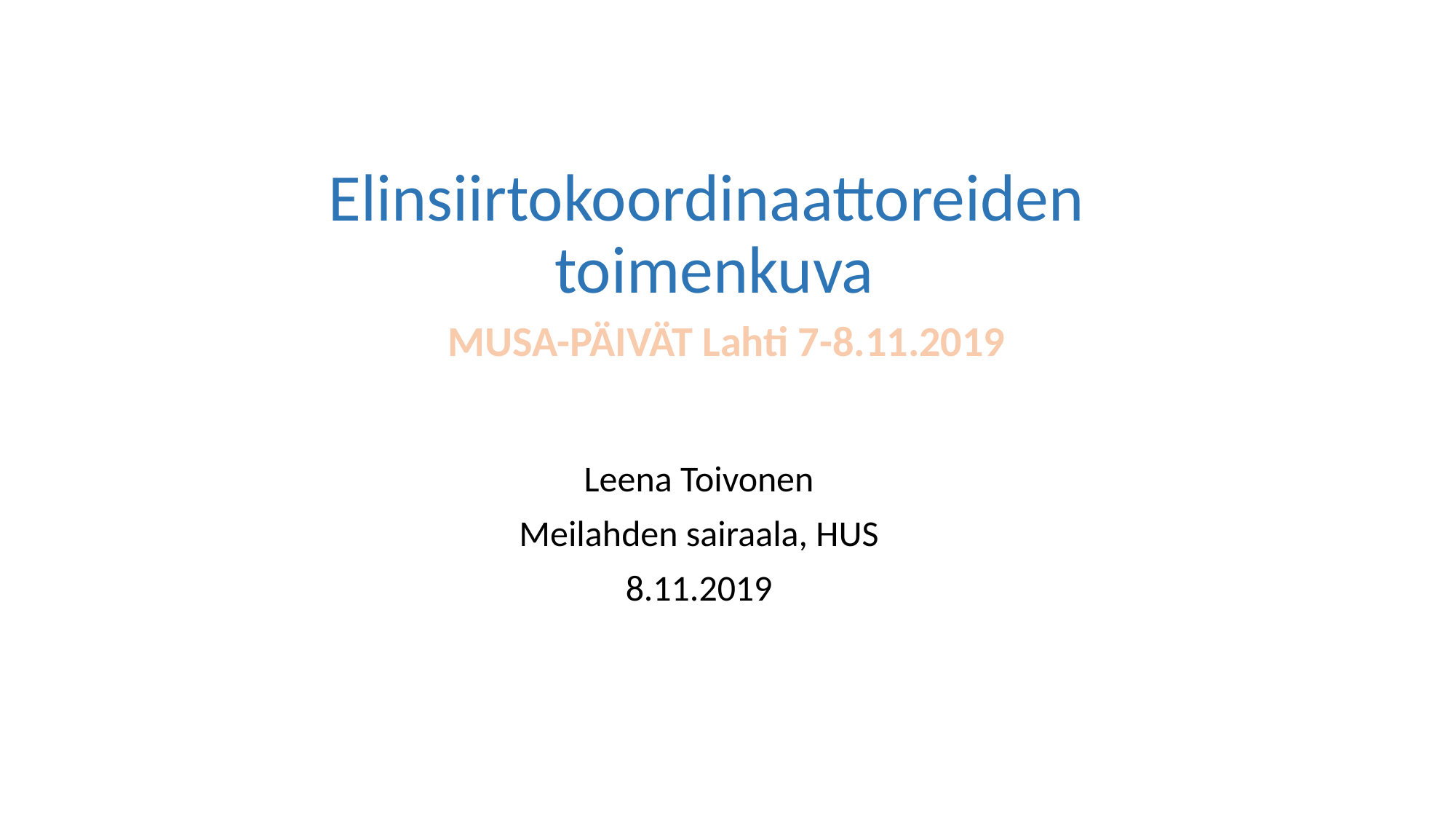

# Elinsiirtokoordinaattoreiden toimenkuva
MUSA-PÄIVÄT Lahti 7-8.11.2019
Leena Toivonen
Meilahden sairaala, HUS
8.11.2019